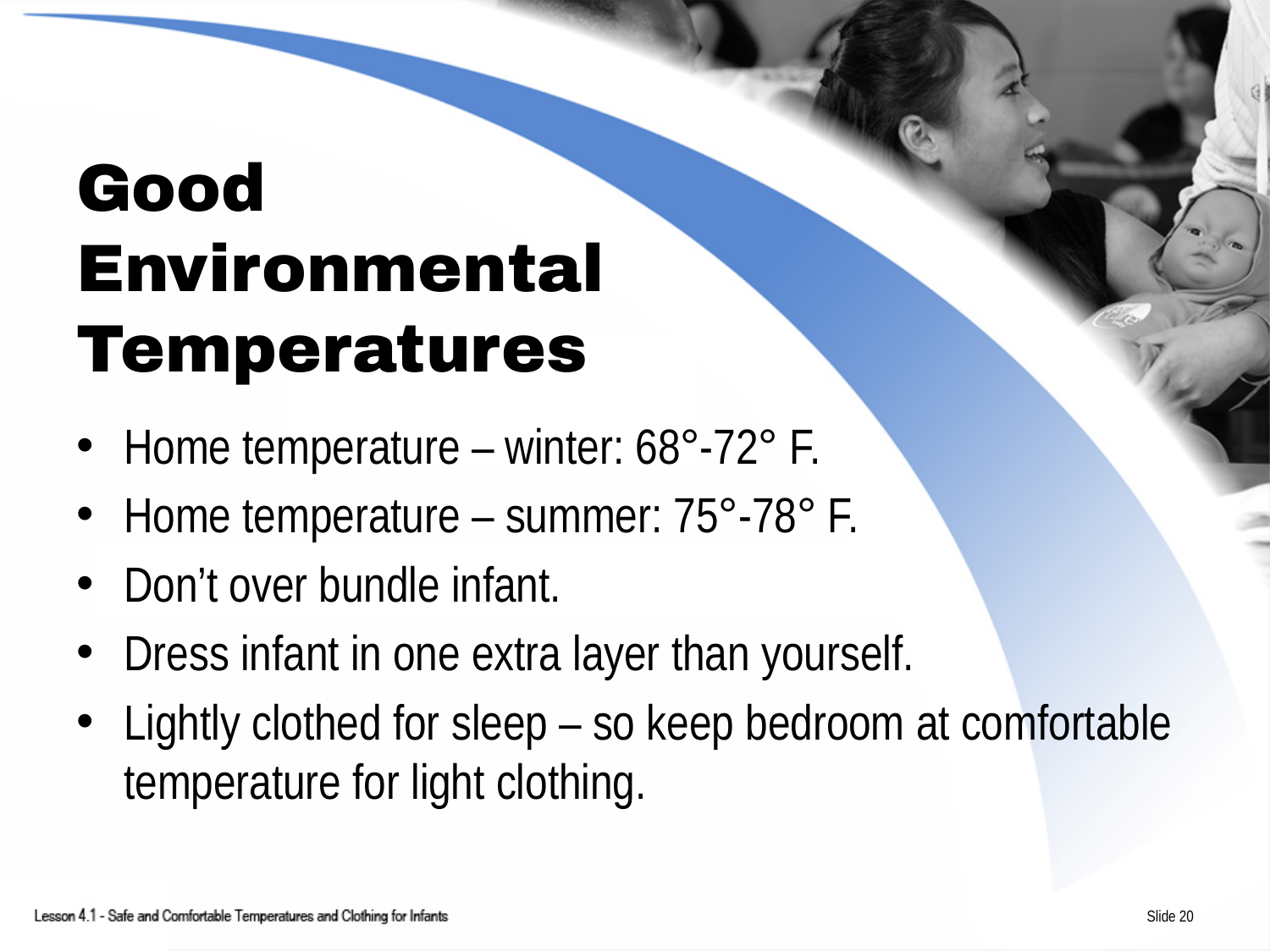

# Good Environmental Temperatures
Home temperature – winter: 68°-72° F.
Home temperature – summer: 75°-78° F.
Don’t over bundle infant.
Dress infant in one extra layer than yourself.
Lightly clothed for sleep – so keep bedroom at comfortable temperature for light clothing.

Slide 20